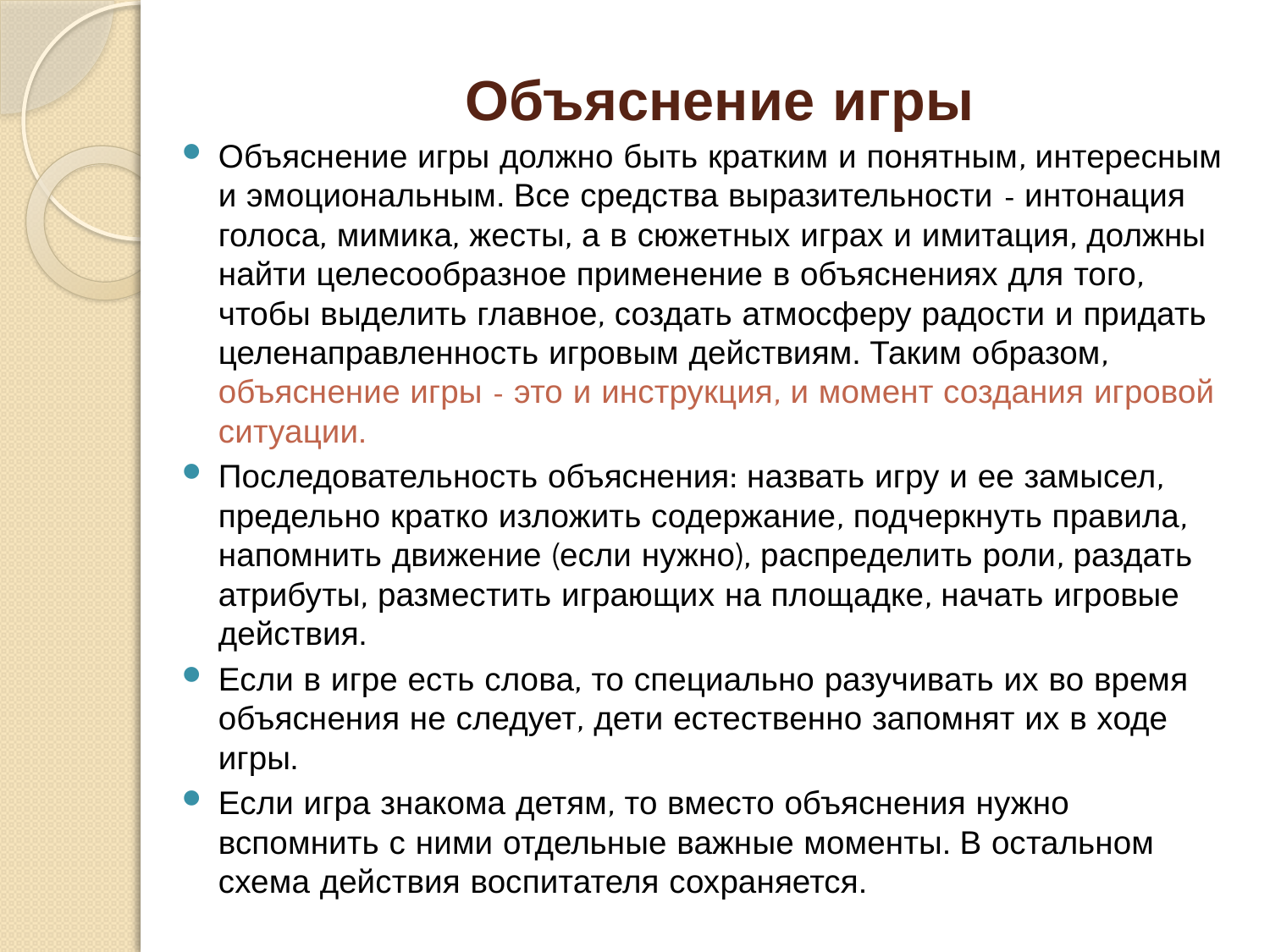

# Объяснение игры
Объяснение игры должно быть кратким и понятным, интересным и эмоциональным. Все средства выразительности - интонация голоса, мимика, жесты, а в сюжетных играх и имитация, должны найти целесообразное применение в объяснениях для того, чтобы выделить главное, создать атмосферу радости и придать целенаправленность игровым действиям. Таким образом, объяснение игры - это и инструкция, и момент создания игровой ситуации.
Последовательность объяснения: назвать игру и ее замысел, предельно кратко изложить содержание, под­черкнуть правила, напомнить движение (если нужно), распределить роли, раздать атрибуты, разместить играющих на площадке, начать игровые действия.
Если в игре есть слова, то специально разучивать их во время объяснения не следует, дети естественно запомнят их в ходе игры.
Если игра знакома детям, то вместо объяснения нужно вспомнить с ними отдельные важные моменты. В остальном схема действия воспитателя сохраняется.